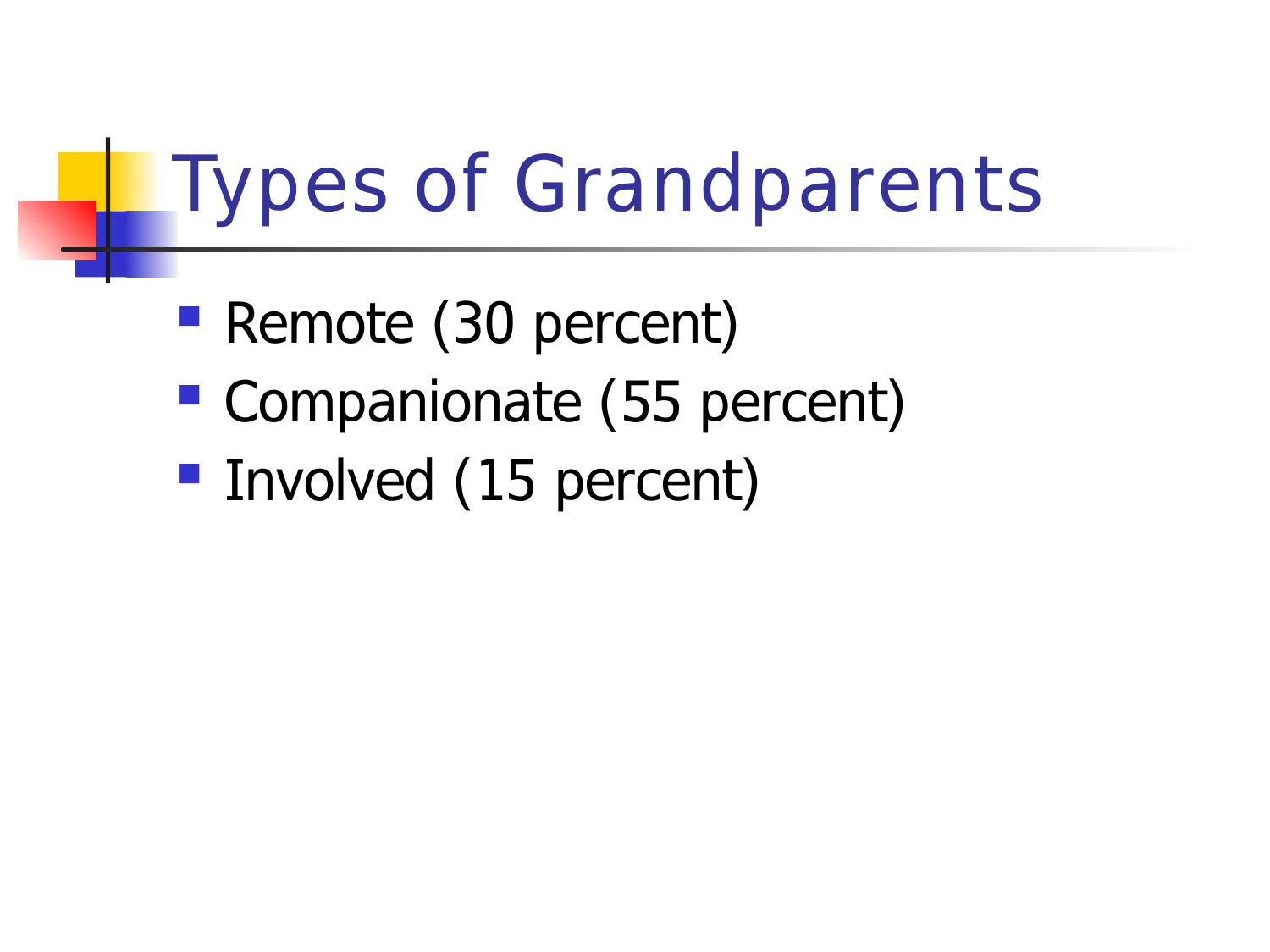

# Types of Grandparents
Remote (30 percent)
Companionate (55 percent)
Involved (15 percent)